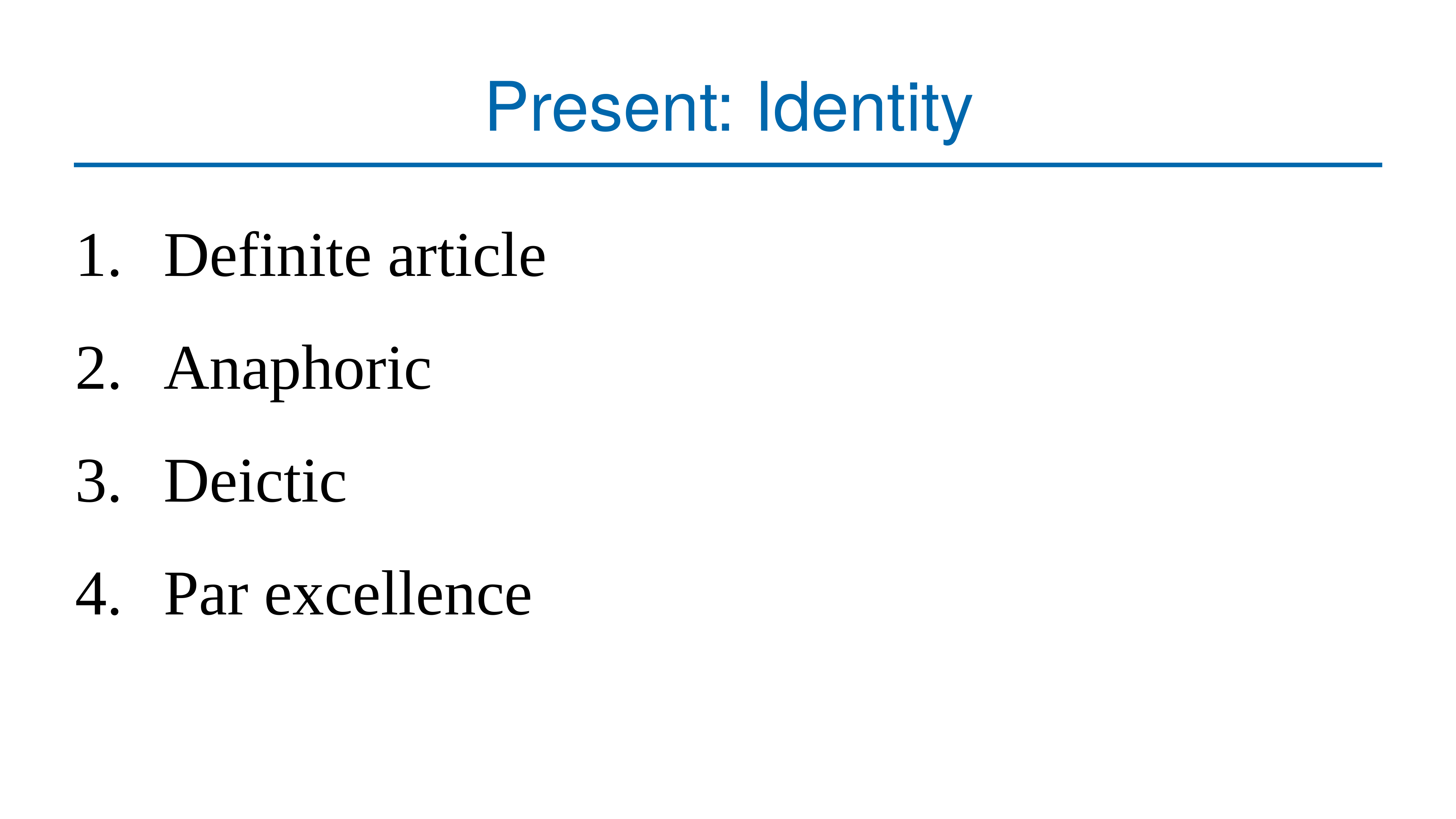

# Present: Identity
Definite article
Anaphoric
Deictic
Par excellence